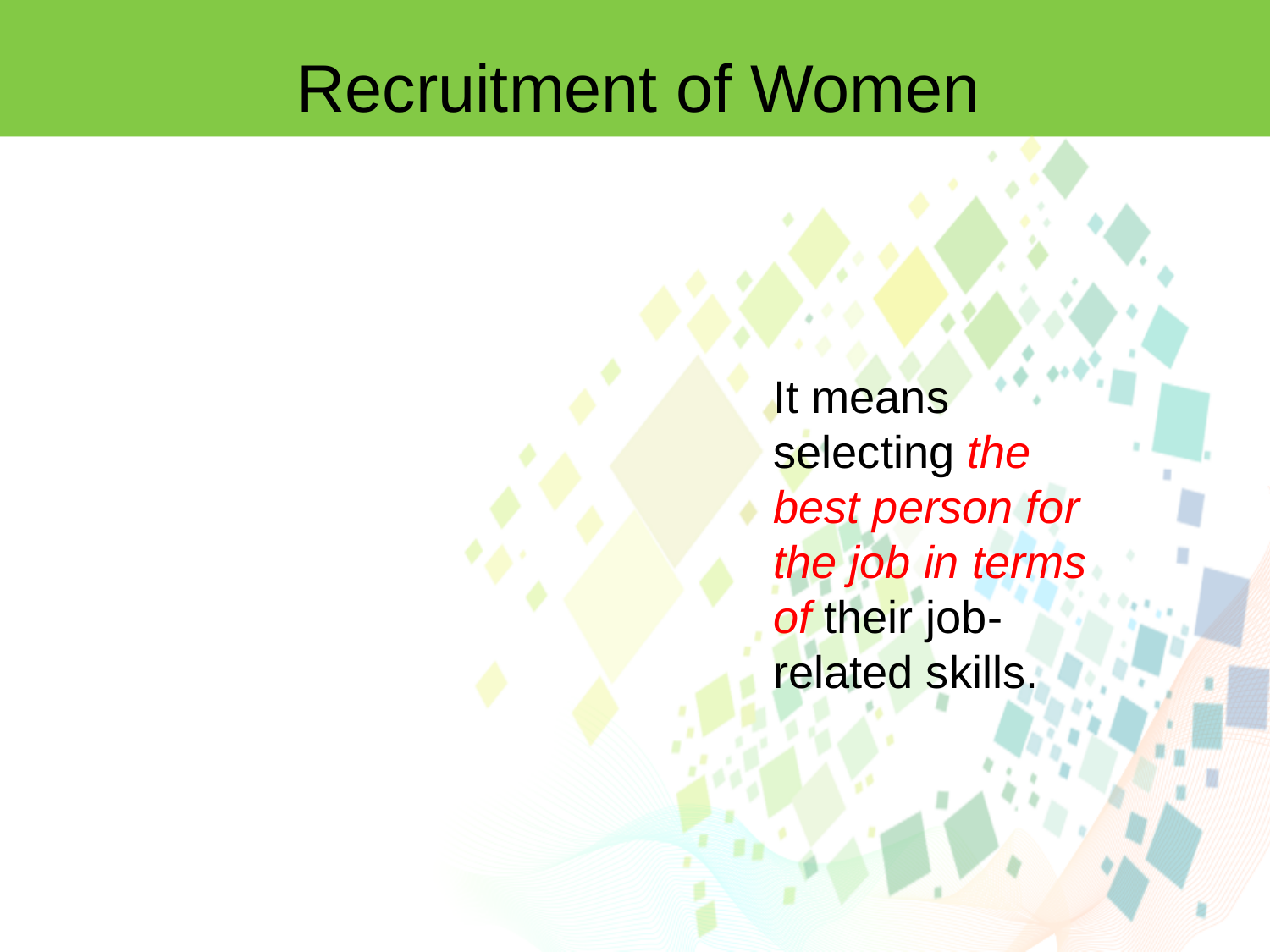

Recruitment of Women
It means selecting the best person for the job in terms of their job-related skills.